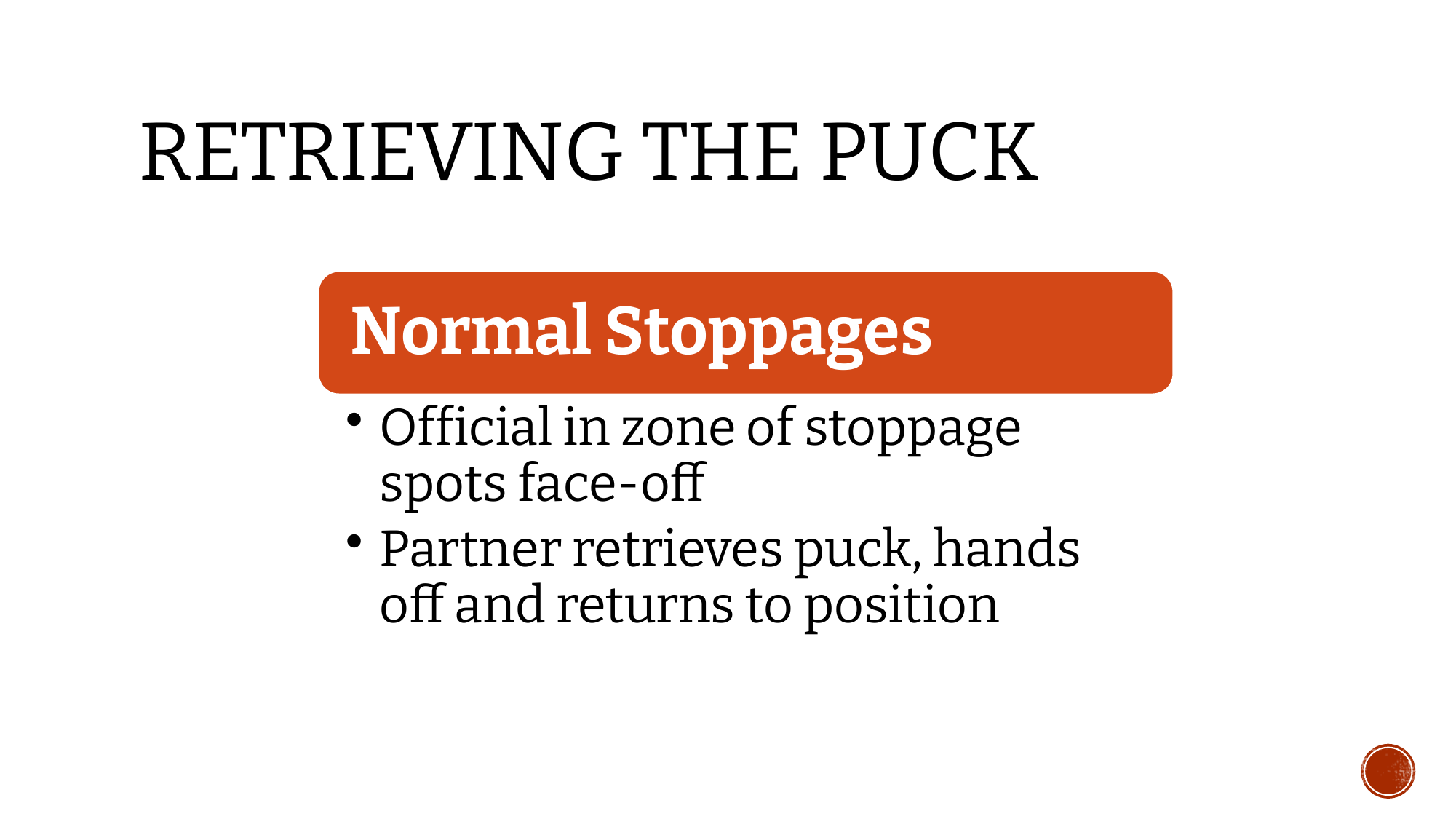

# Retrieving the Puck
Normal Stoppages
Official in zone of stoppage spots face-off
Partner retrieves puck, hands off and returns to position